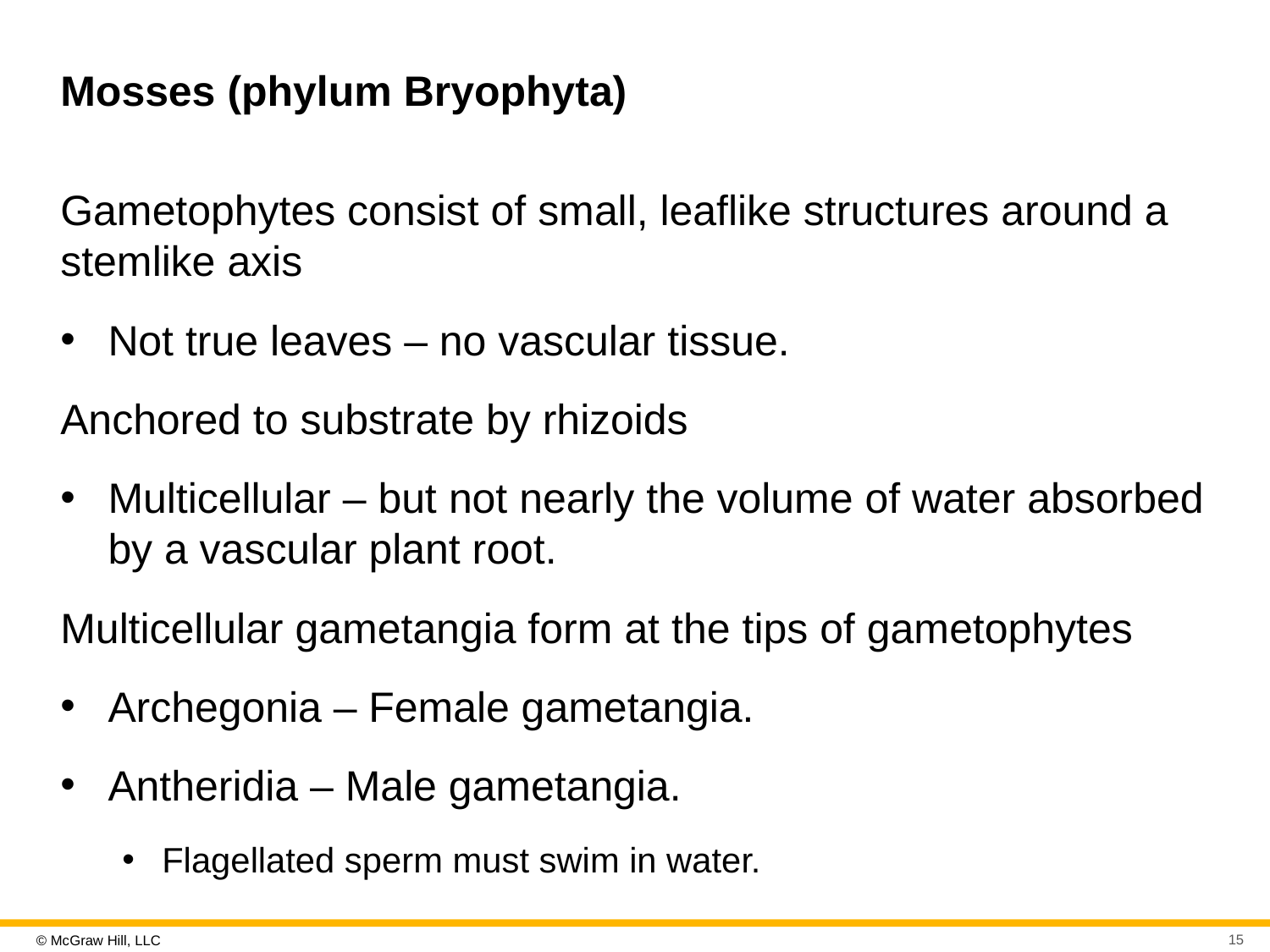

# Mosses (phylum Bryophyta)
Gametophytes consist of small, leaflike structures around a stemlike axis
Not true leaves – no vascular tissue.
Anchored to substrate by rhizoids
Multicellular – but not nearly the volume of water absorbed by a vascular plant root.
Multicellular gametangia form at the tips of gametophytes
Archegonia – Female gametangia.
Antheridia – Male gametangia.
Flagellated sperm must swim in water.
15